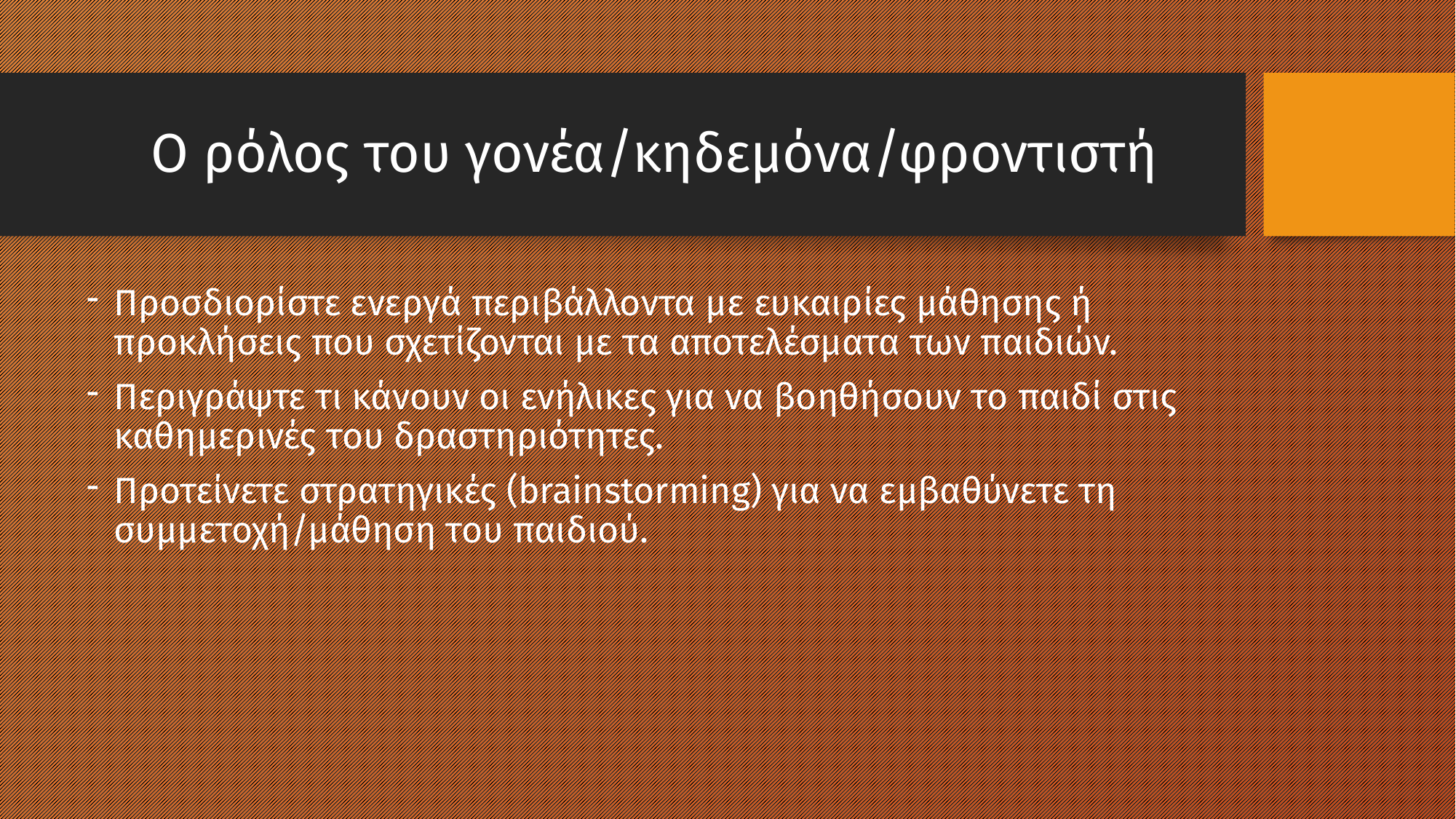

# Ο ρόλος του γονέα/κηδεμόνα/φροντιστή
Προσδιορίστε ενεργά περιβάλλοντα με ευκαιρίες μάθησης ή προκλήσεις που σχετίζονται με τα αποτελέσματα των παιδιών.
Περιγράψτε τι κάνουν οι ενήλικες για να βοηθήσουν το παιδί στις καθημερινές του δραστηριότητες.
Προτείνετε στρατηγικές (brainstorming) για να εμβαθύνετε τη συμμετοχή/μάθηση του παιδιού.